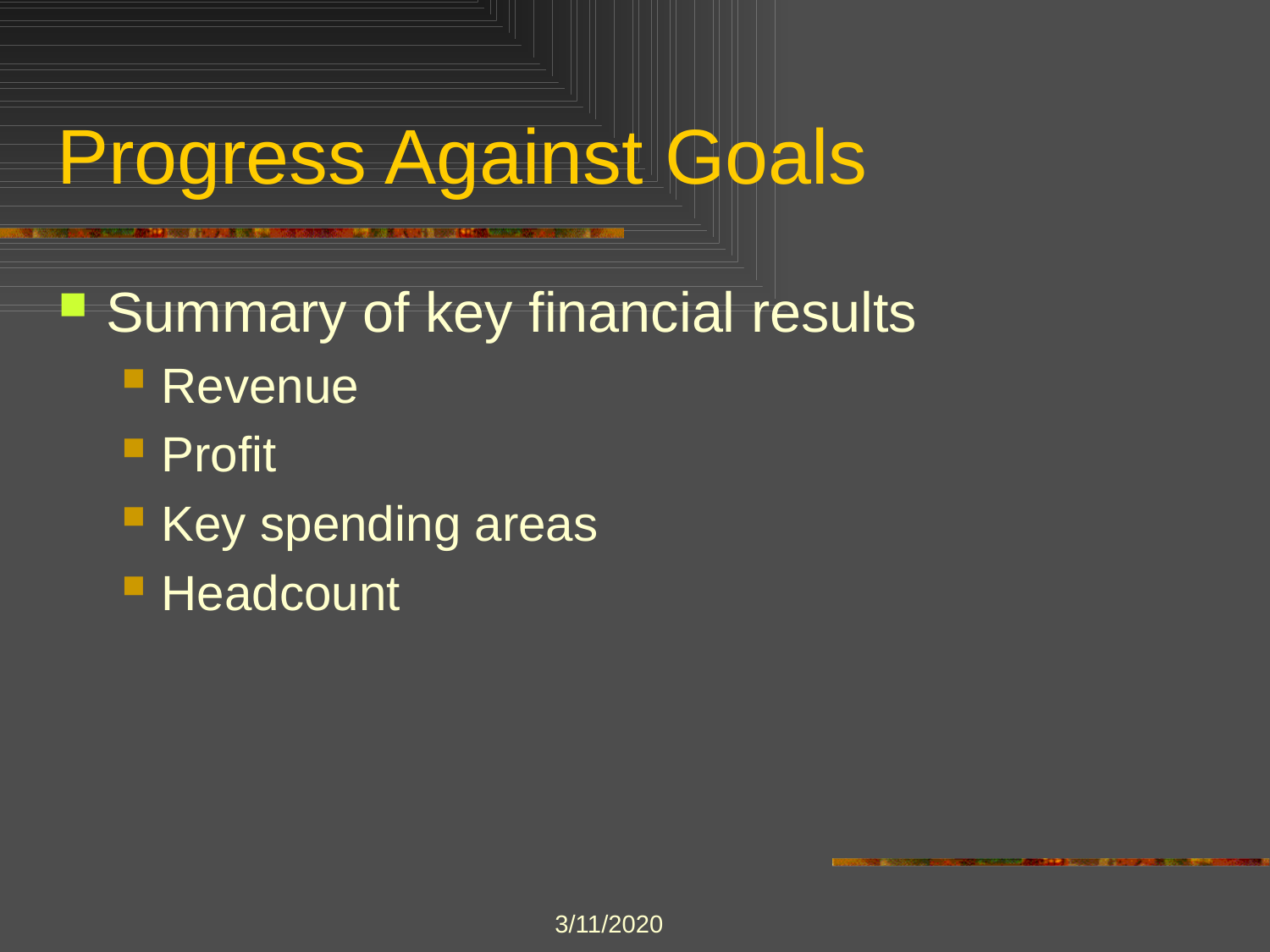

# Progress Against Goals
Summary of key financial results
Revenue
Profit
Key spending areas
Headcount
3/11/2020